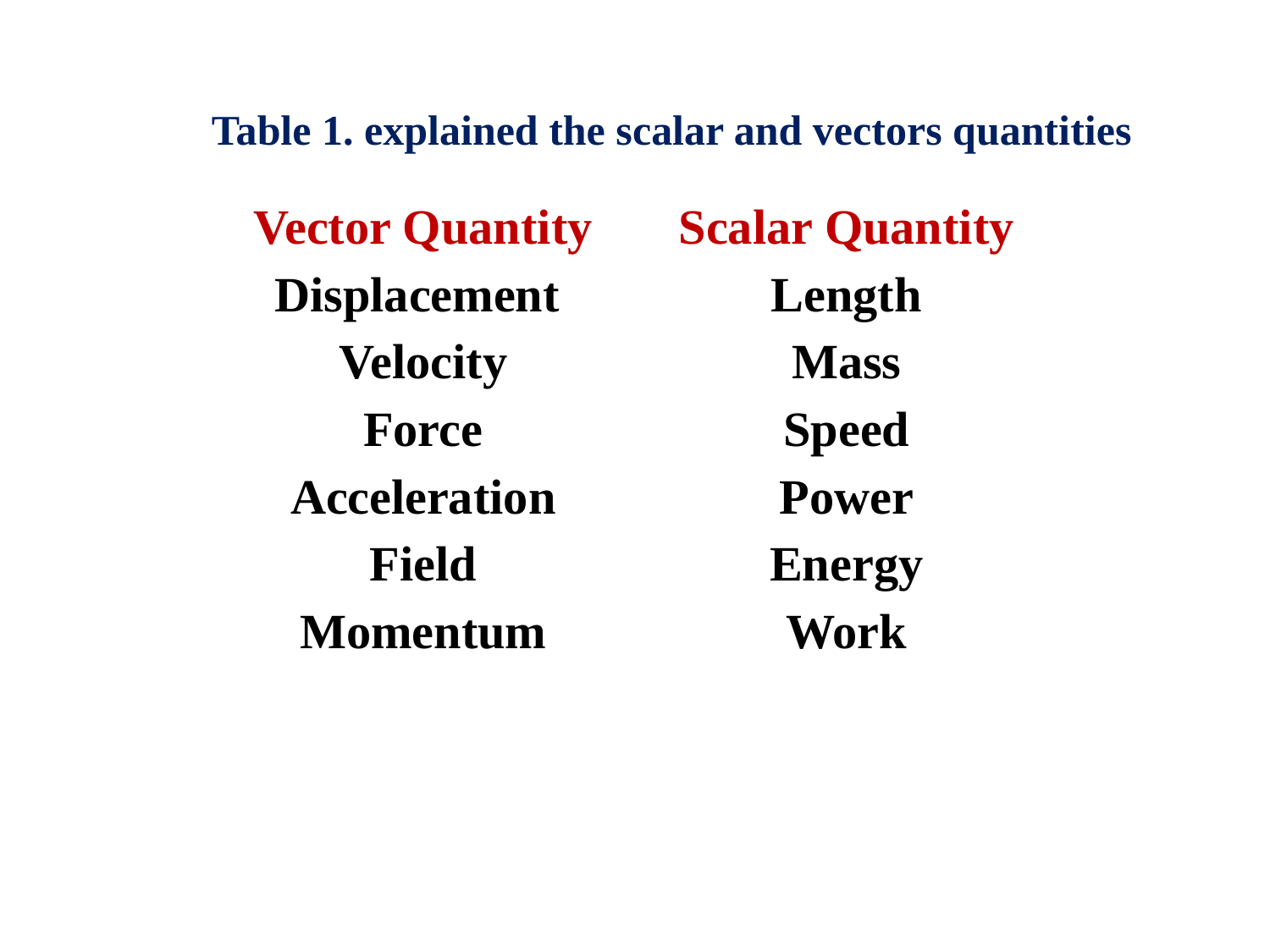

Table 1. explained the scalar and vectors quantities
| Vector Quantity | Scalar Quantity |
| --- | --- |
| Displacement | Length |
| Velocity | Mass |
| Force | Speed |
| Acceleration | Power |
| Field | Energy |
| Momentum | Work |